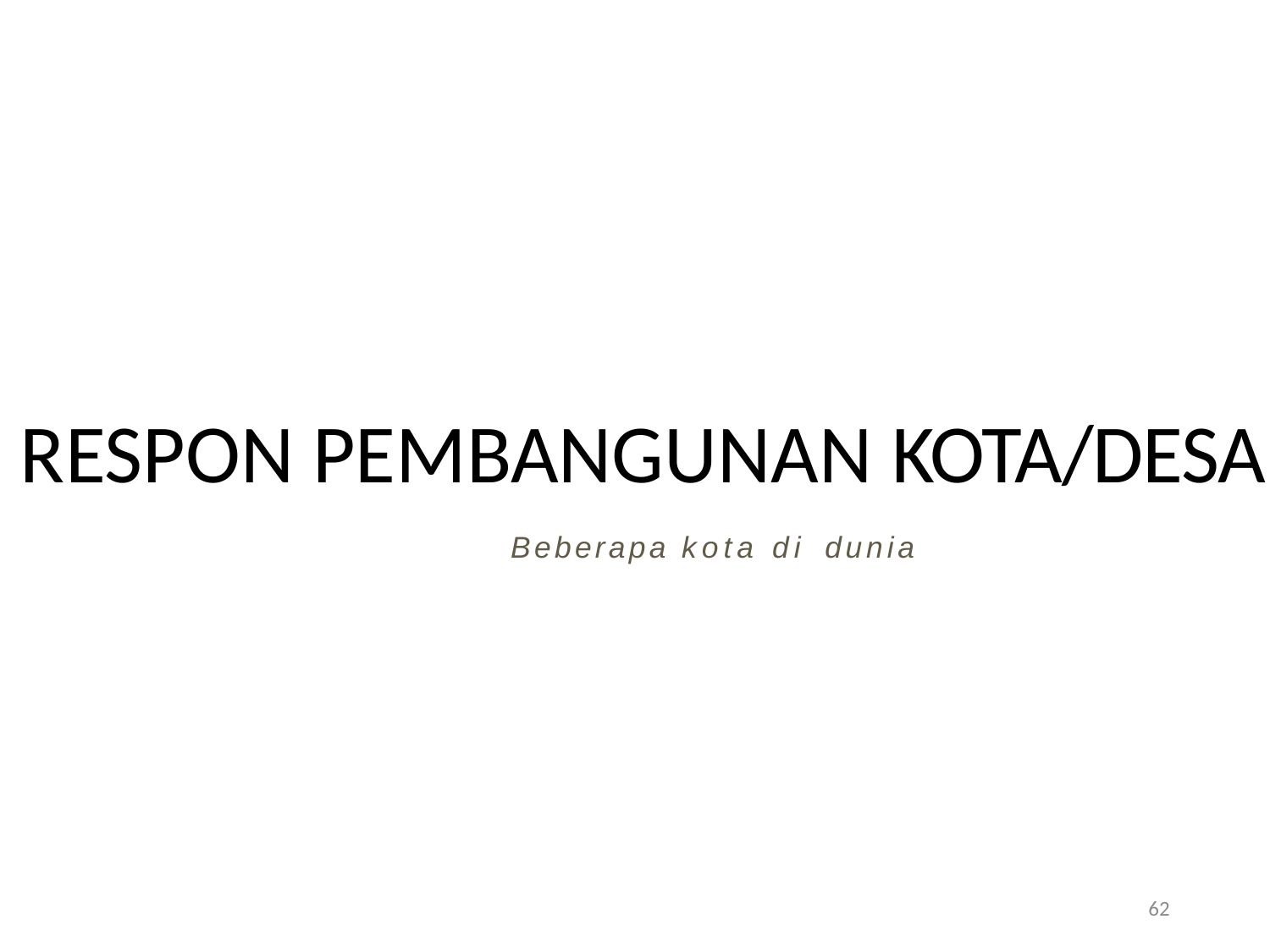

#
RESPON PEMBANGUNAN KOTA/DESA
Beberapa kota di dunia
62